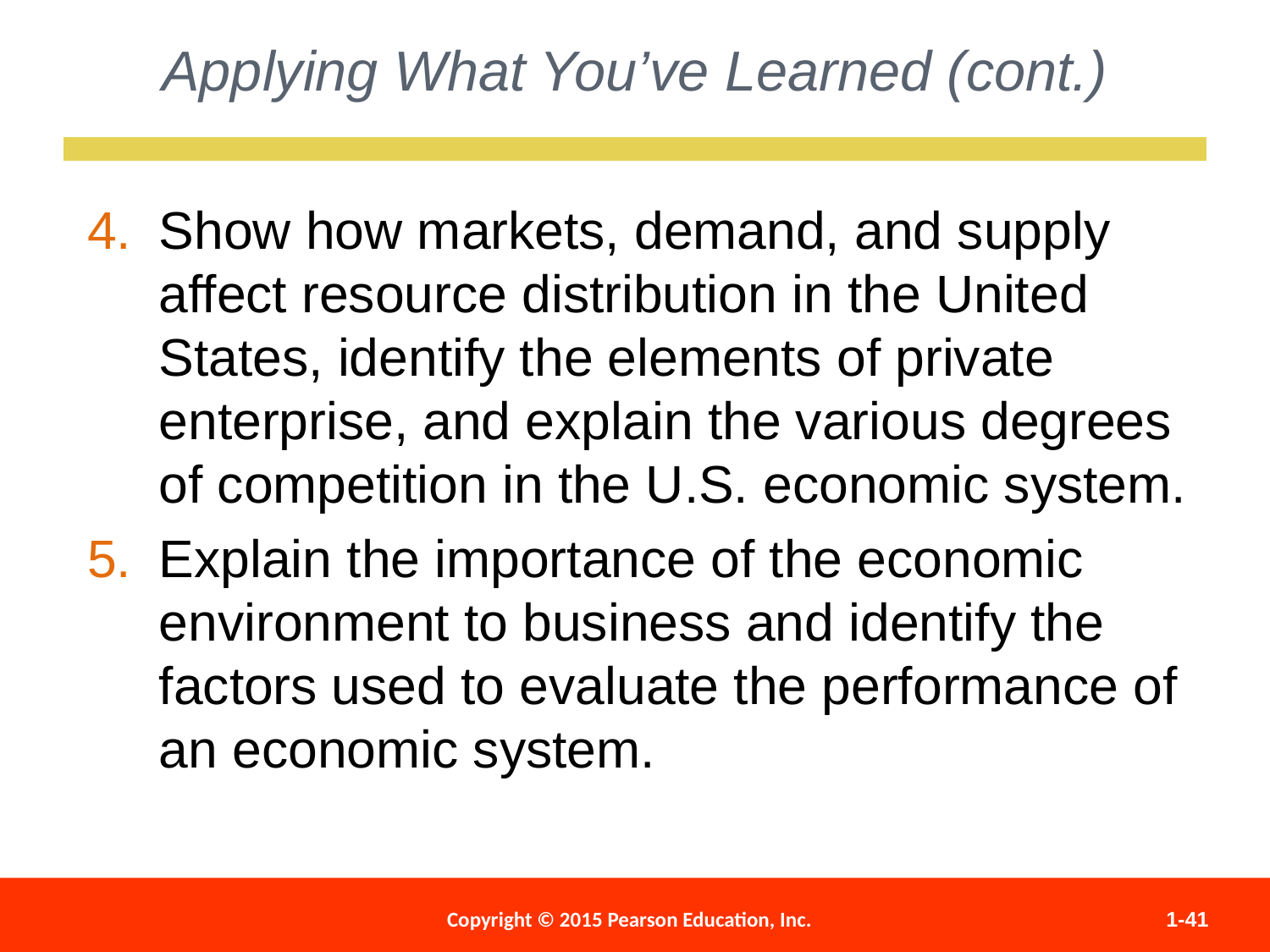

Applying What You’ve Learned (cont.)
Show how markets, demand, and supply affect resource distribution in the United States, identify the elements of private enterprise, and explain the various degrees of competition in the U.S. economic system.
Explain the importance of the economic environment to business and identify the factors used to evaluate the performance of an economic system.